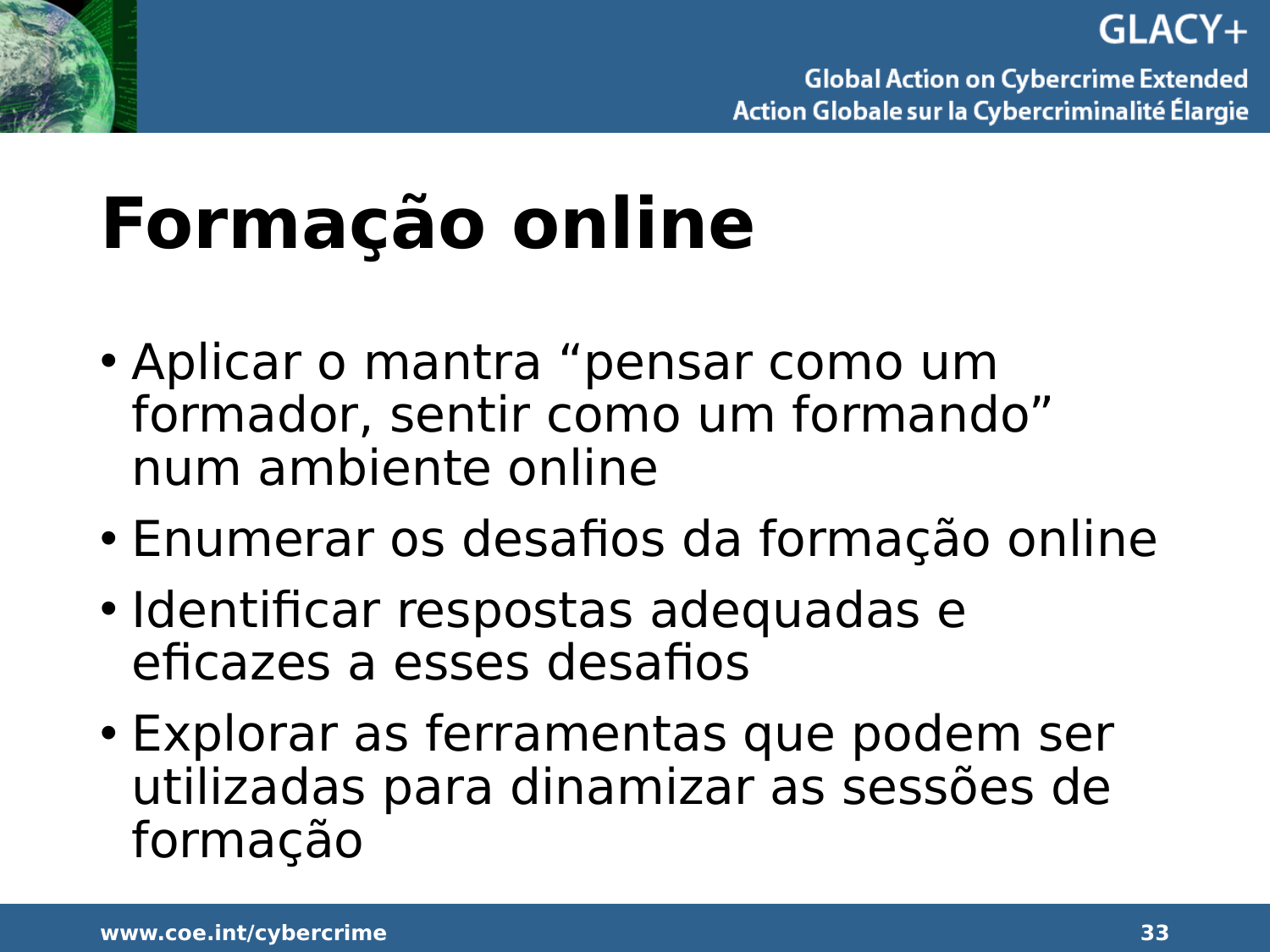

# Formação online
Aplicar o mantra “pensar como um formador, sentir como um formando” num ambiente online
Enumerar os desafios da formação online
Identificar respostas adequadas e eficazes a esses desafios
Explorar as ferramentas que podem ser utilizadas para dinamizar as sessões de formação
www.coe.int/cybercrime
33